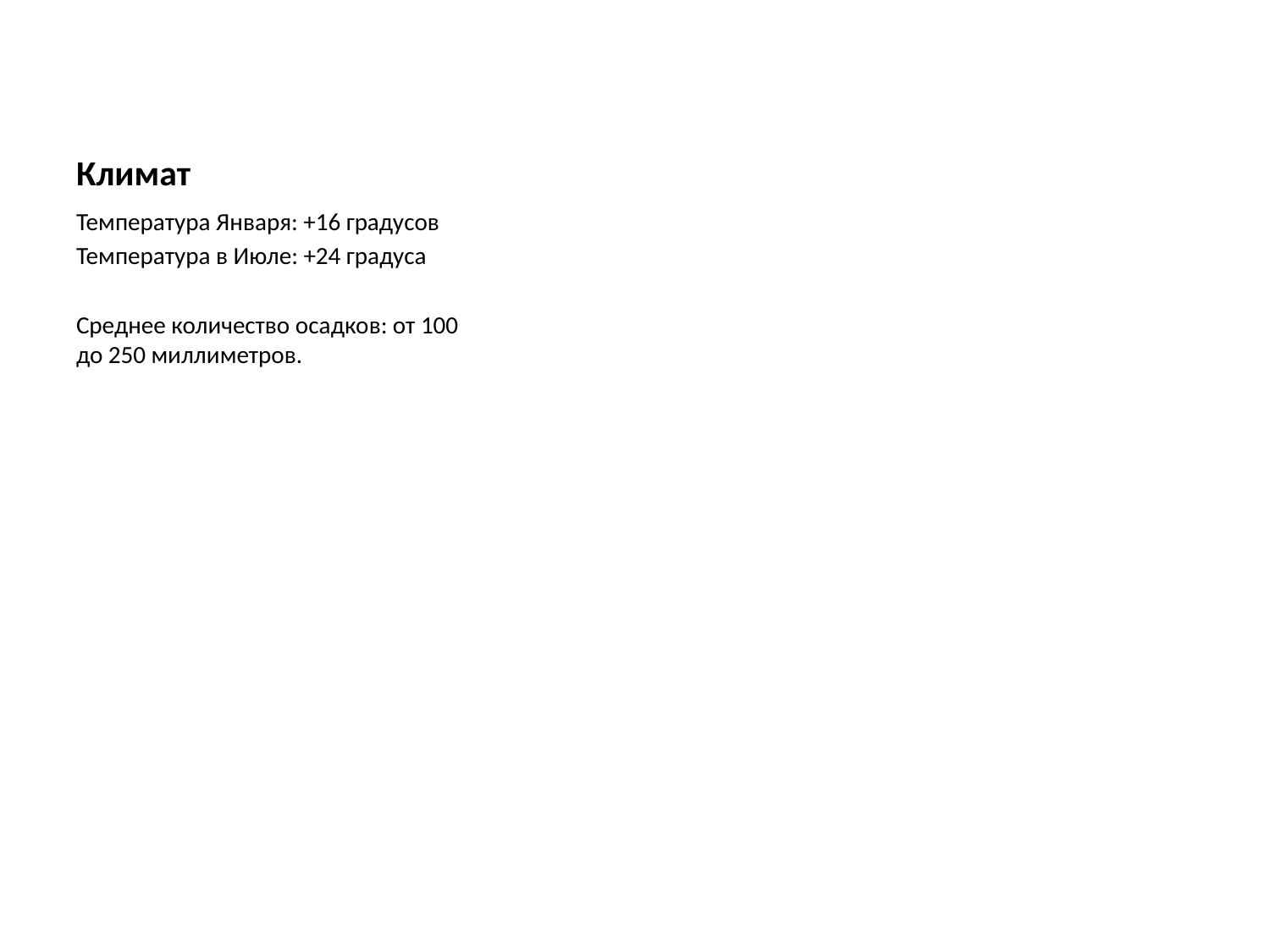

# Климат

Температура Января: +16 градусов
Температура в Июле: +24 градуса

Среднее количество осадков: от 100 до 250 миллиметров.